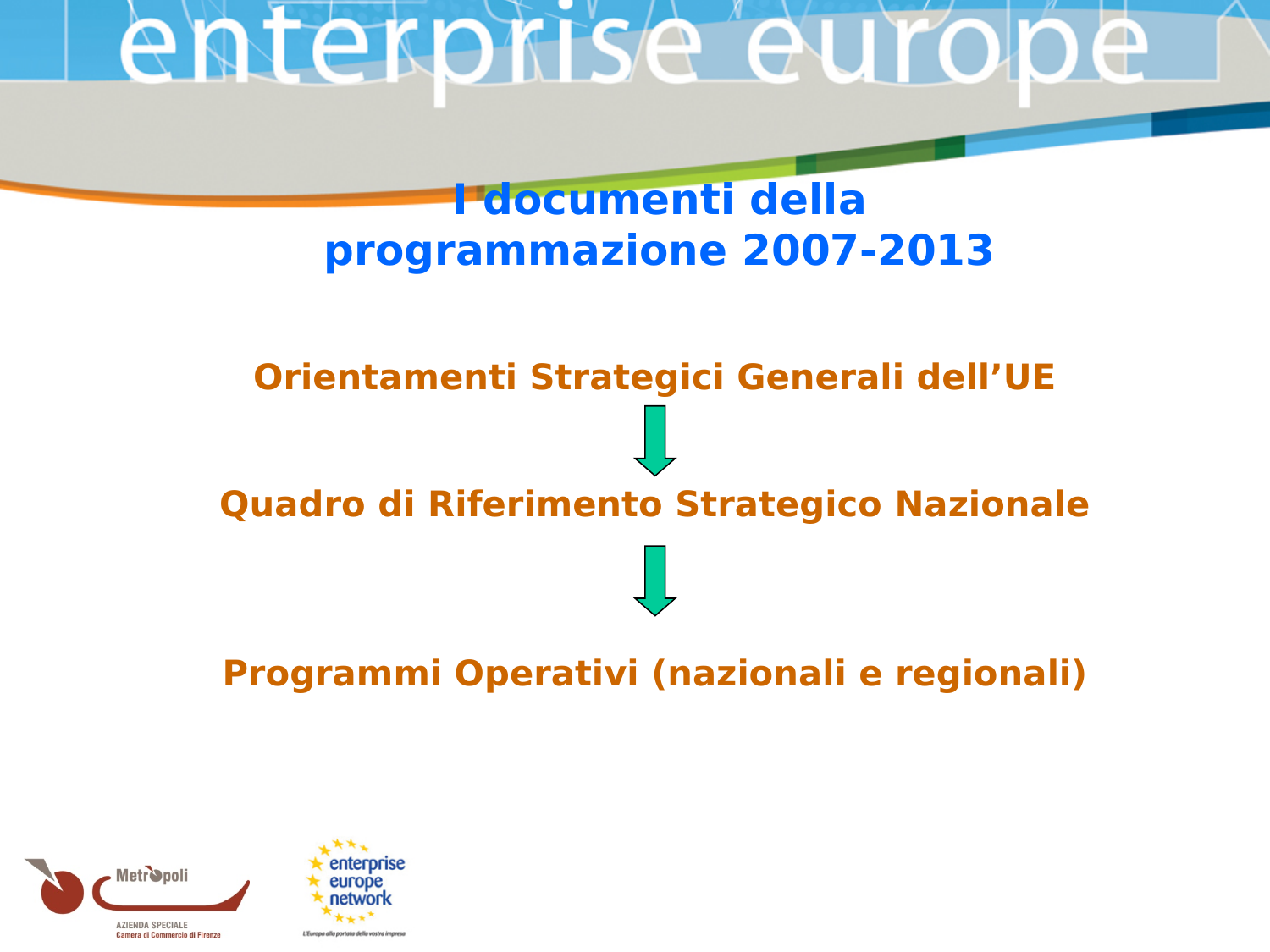

I documenti della programmazione 2007-2013

Orientamenti Strategici Generali dell’UE

Quadro di Riferimento Strategico Nazionale

Programmi Operativi (nazionali e regionali)‏